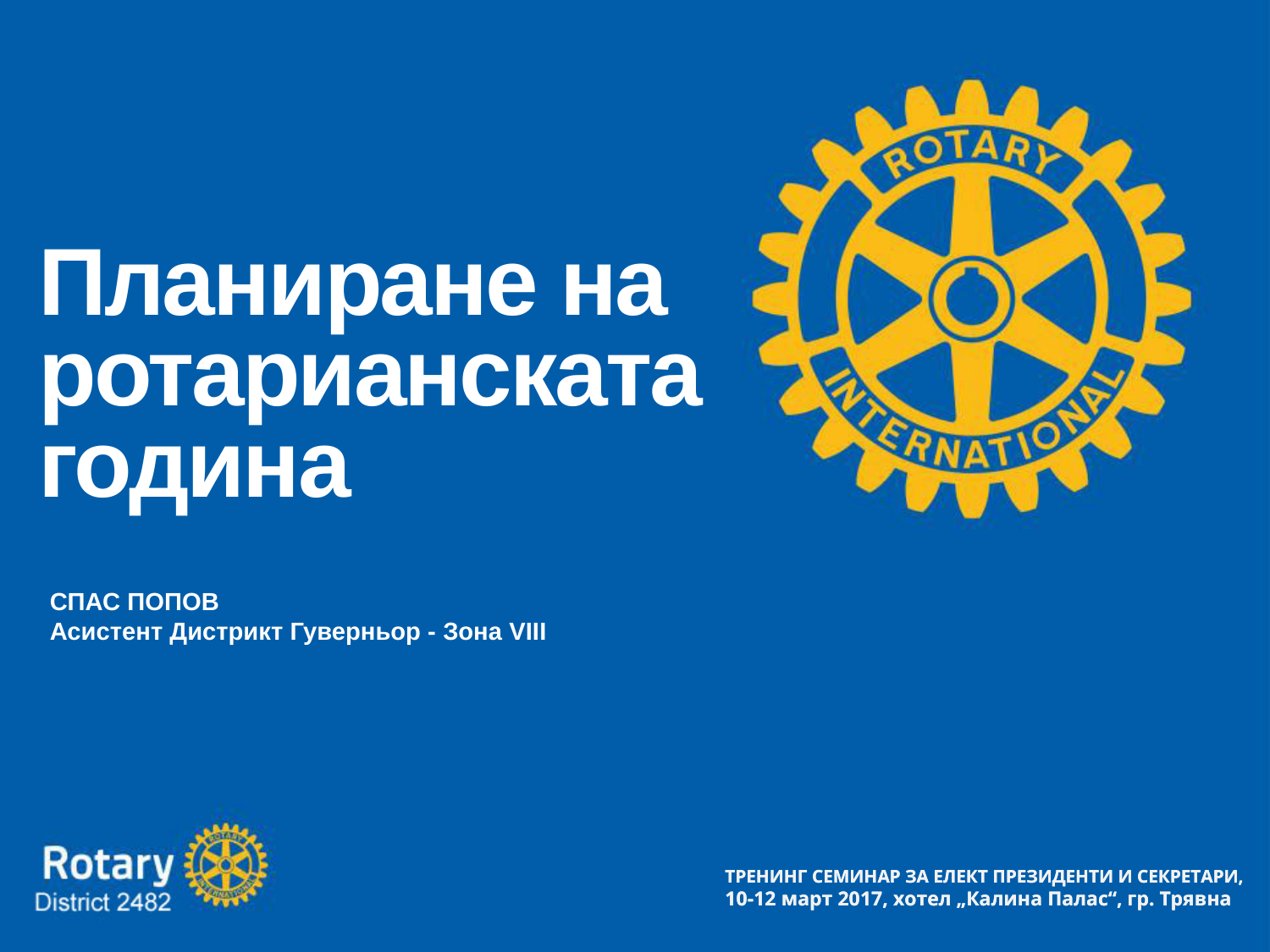

Планиране на ротарианската година
СПАС ПОПОВ
Асистент Дистрикт Гуверньор - Зона VIII